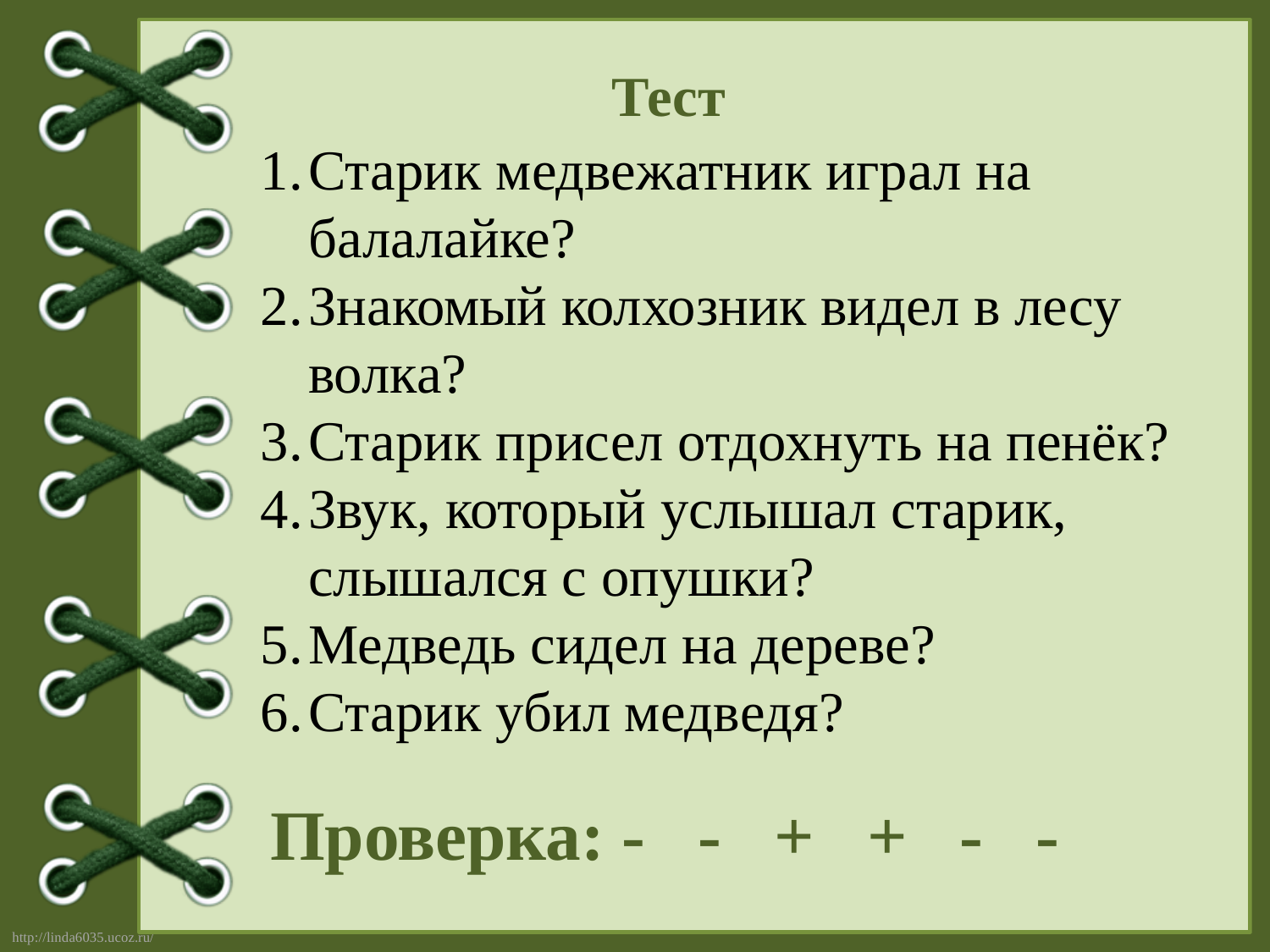

Тест
Старик медвежатник играл на балалайке?
Знакомый колхозник видел в лесу волка?
Старик присел отдохнуть на пенёк?
Звук, который услышал старик, слышался с опушки?
Медведь сидел на дереве?
Старик убил медведя?
Проверка: -   -   +   +   -   -